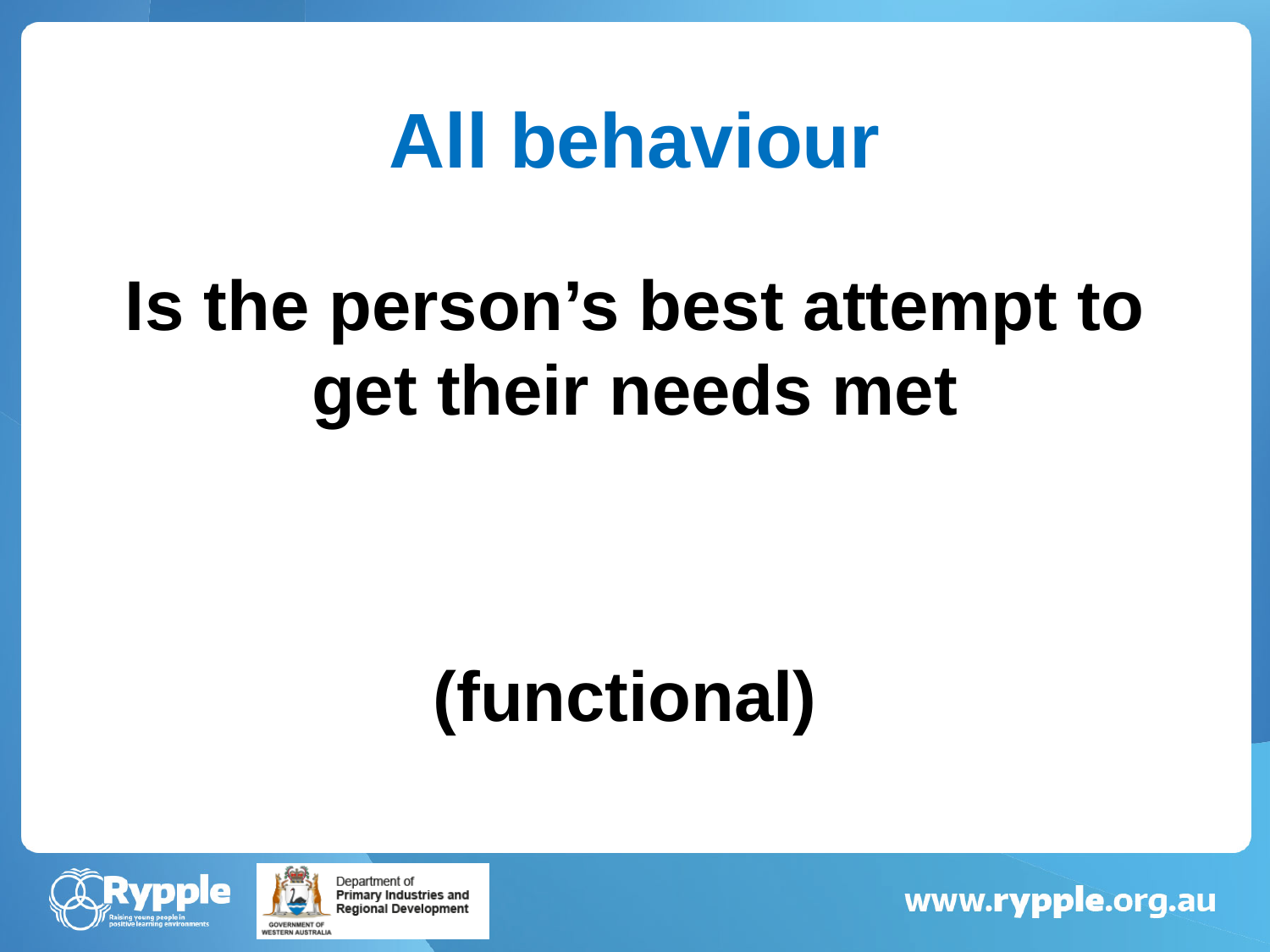

# All behaviour
Is the person’s best attempt to get their needs met

(functional)